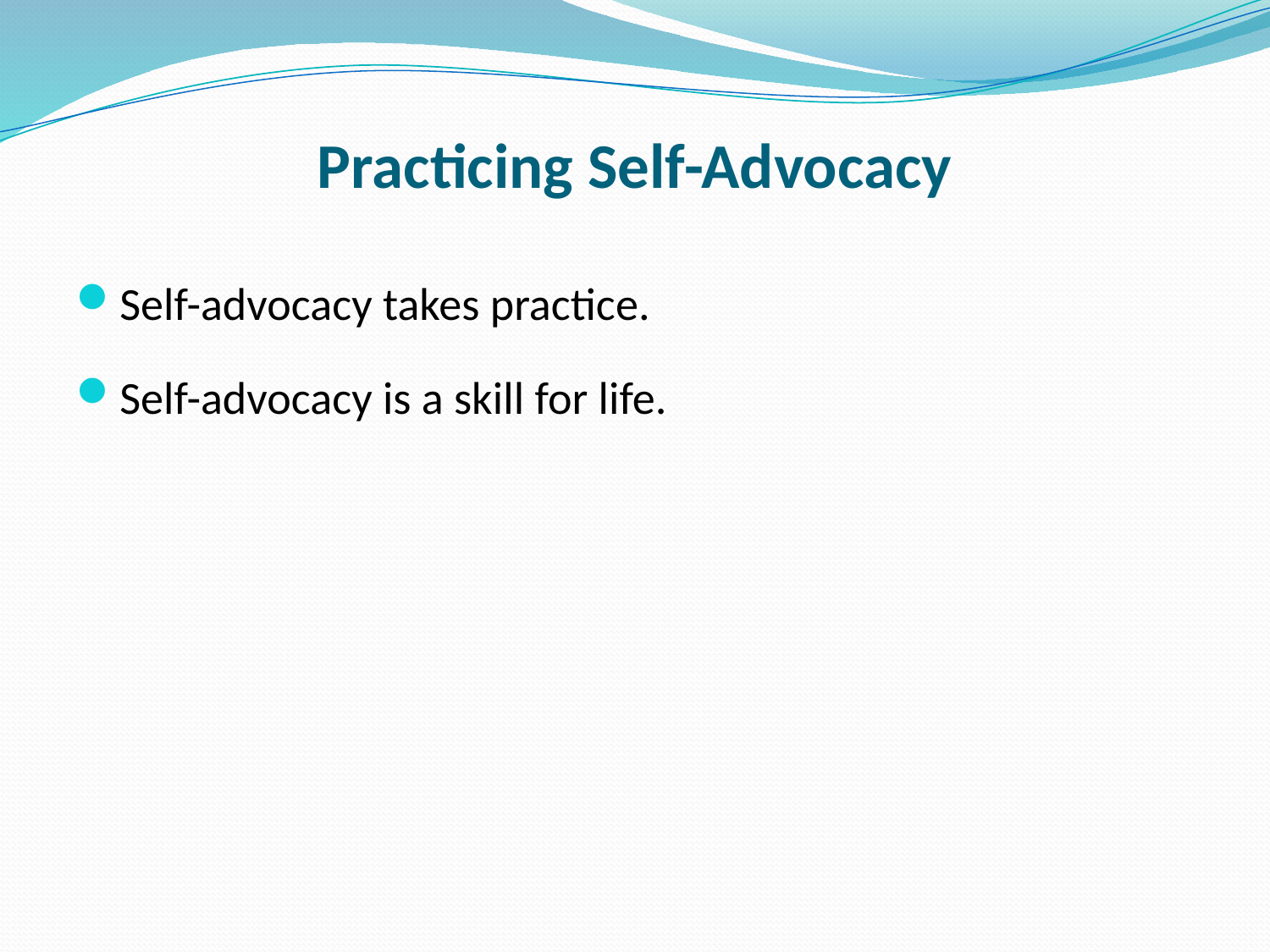

# Practicing Self-Advocacy
Self-advocacy takes practice.

Self-advocacy is a skill for life.